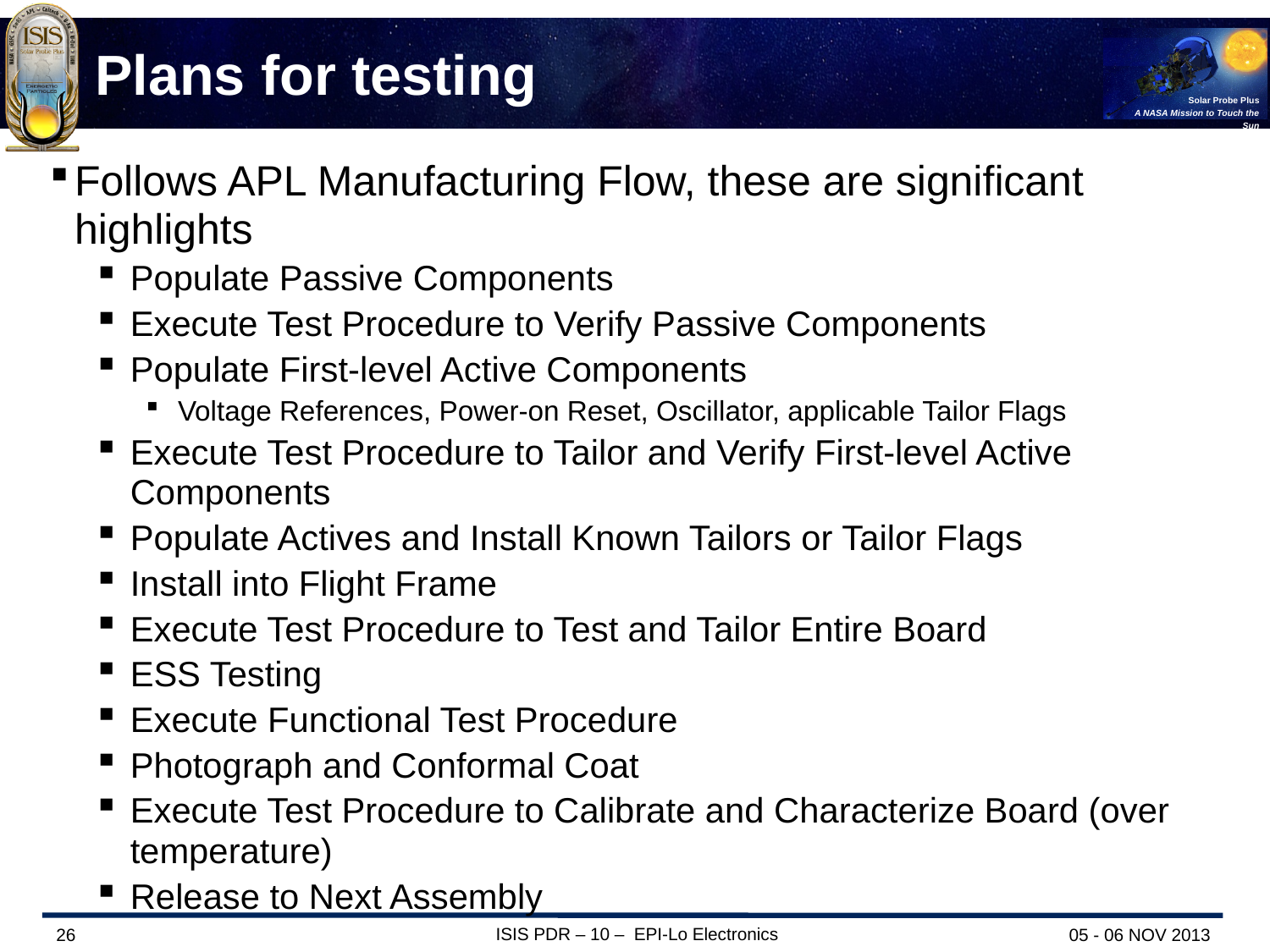

# Plans for testing
Follows APL Manufacturing Flow, these are significant highlights
Populate Passive Components
Execute Test Procedure to Verify Passive Components
Populate First-level Active Components
Voltage References, Power-on Reset, Oscillator, applicable Tailor Flags
Execute Test Procedure to Tailor and Verify First-level Active Components
Populate Actives and Install Known Tailors or Tailor Flags
Install into Flight Frame
Execute Test Procedure to Test and Tailor Entire Board
ESS Testing
Execute Functional Test Procedure
Photograph and Conformal Coat
Execute Test Procedure to Calibrate and Characterize Board (over temperature)
Release to Next Assembly